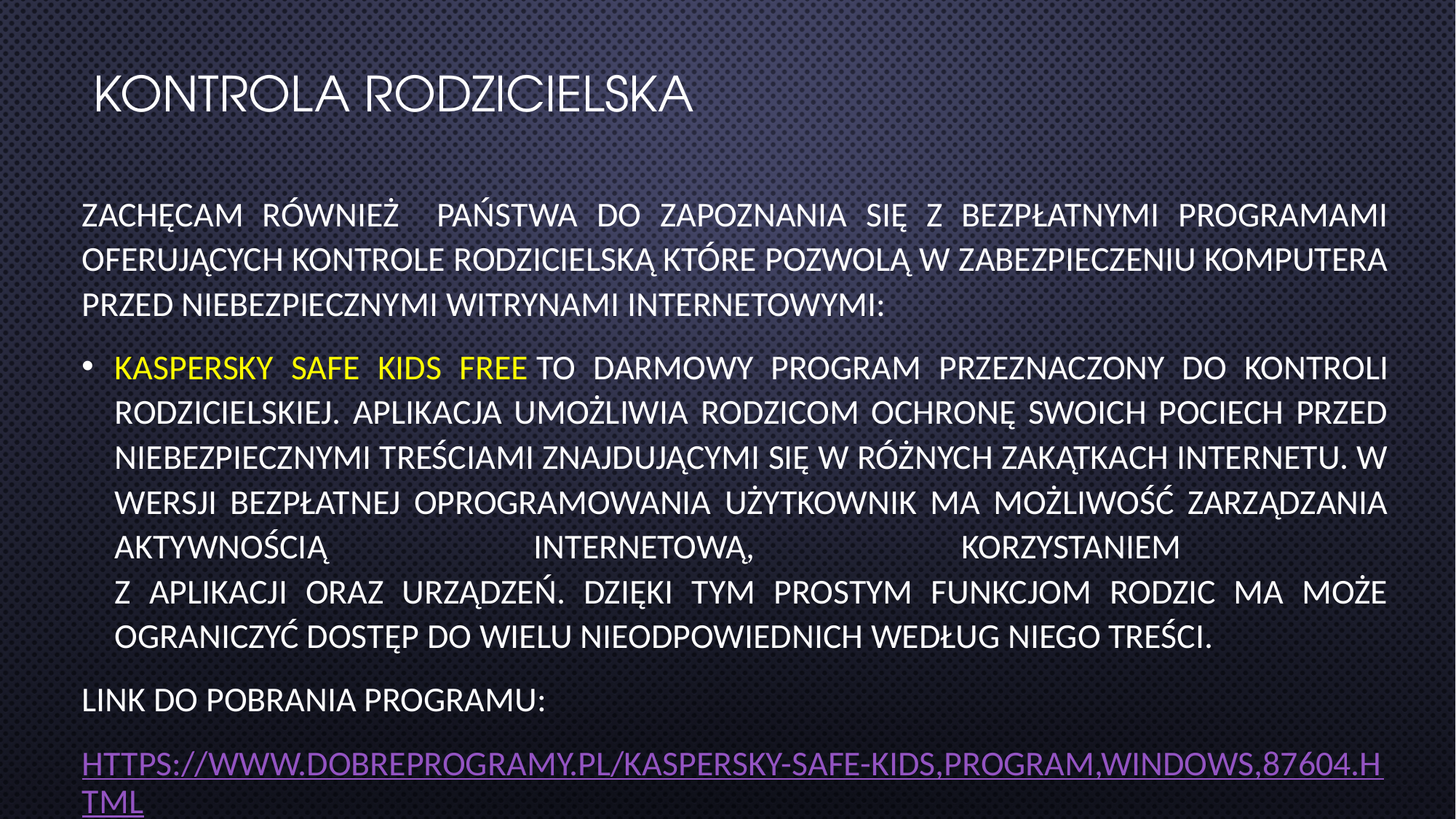

# Kontrola rodzicielska
Zachęcam również  państwa do zapoznania się z bezpłatnymi programami oferujących kontrole rodzicielską które pozwolą w zabezpieczeniu komputera przed niebezpiecznymi witrynami internetowymi:
Kaspersky Safe Kids Free to darmowy program przeznaczony do kontroli rodzicielskiej. Aplikacja umożliwia rodzicom ochronę swoich pociech przed niebezpiecznymi treściami znajdującymi się w różnych zakątkach internetu. W wersji bezpłatnej oprogramowania użytkownik ma możliwość zarządzania aktywnością internetową, korzystaniem
z aplikacji oraz urządzeń. Dzięki tym prostym funkcjom rodzic ma może ograniczyć dostęp do wielu nieodpowiednich według niego treści.
Link do pobrania programu:
https://www.dobreprogramy.pl/Kaspersky-Safe-Kids,Program,Windows,87604.html